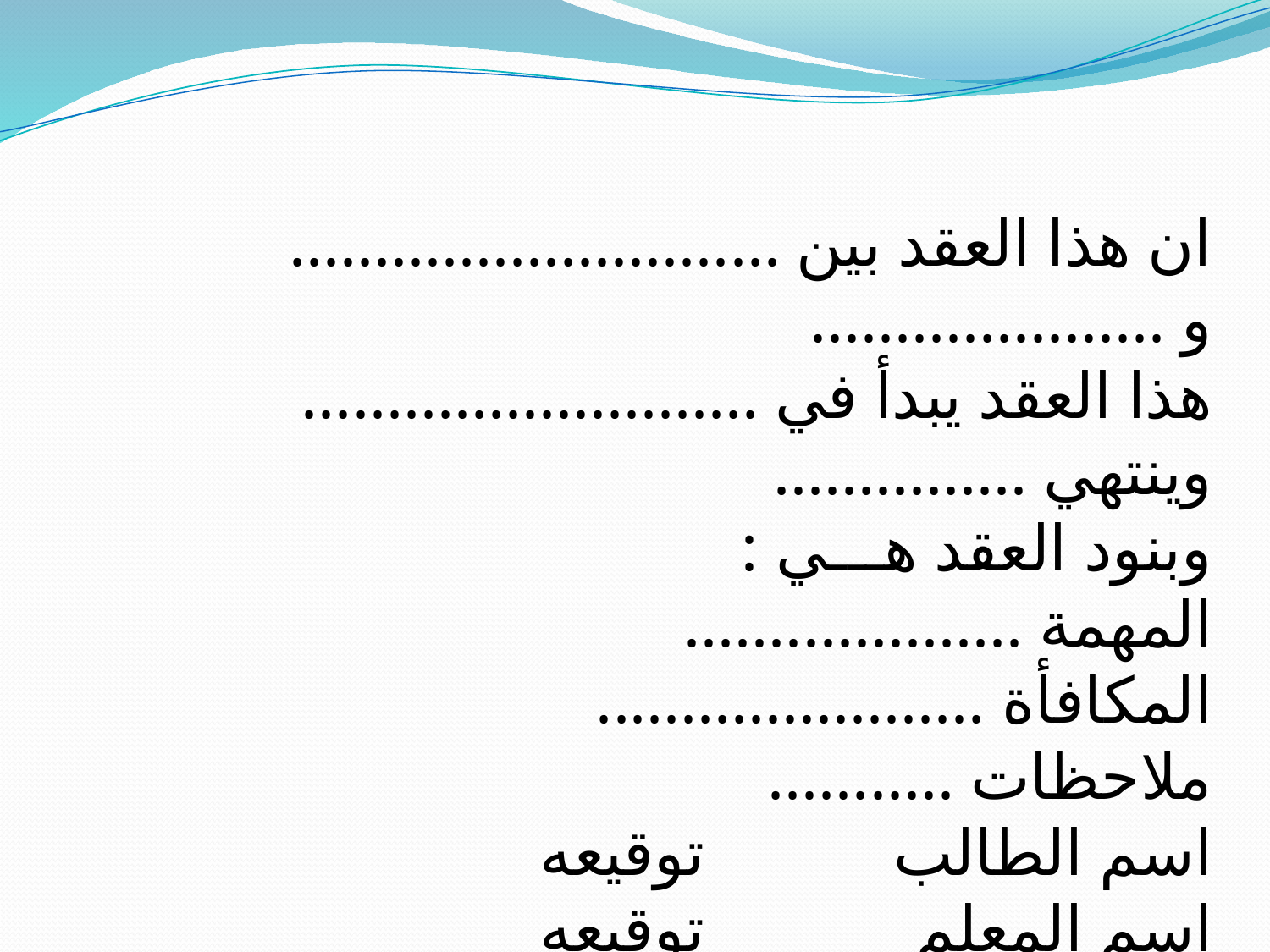

ان هذا العقد بين ............................. و .....................
هذا العقد يبدأ في ........................... وينتهي ...............
وبنود العقد هـــي :
المهمة .................... المكافأة .......................
ملاحظات ...........
اسم الطالب 			توقيعه
اسم المعلم 			توقيعه